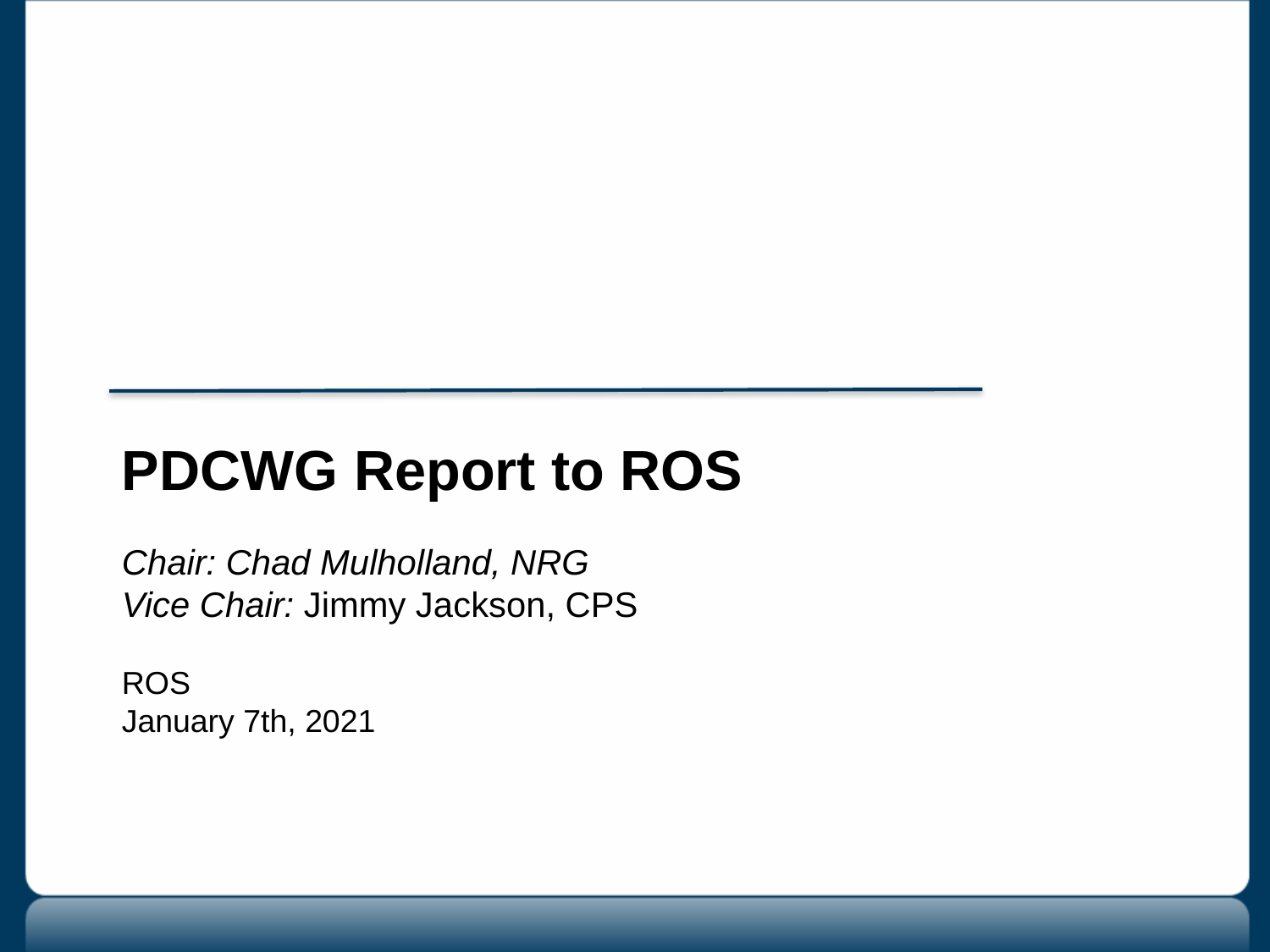

PDCWG Report to ROS

Chair: Chad Mulholland, NRG
Vice Chair: Jimmy Jackson, CPS

ROS
January 7th, 2021